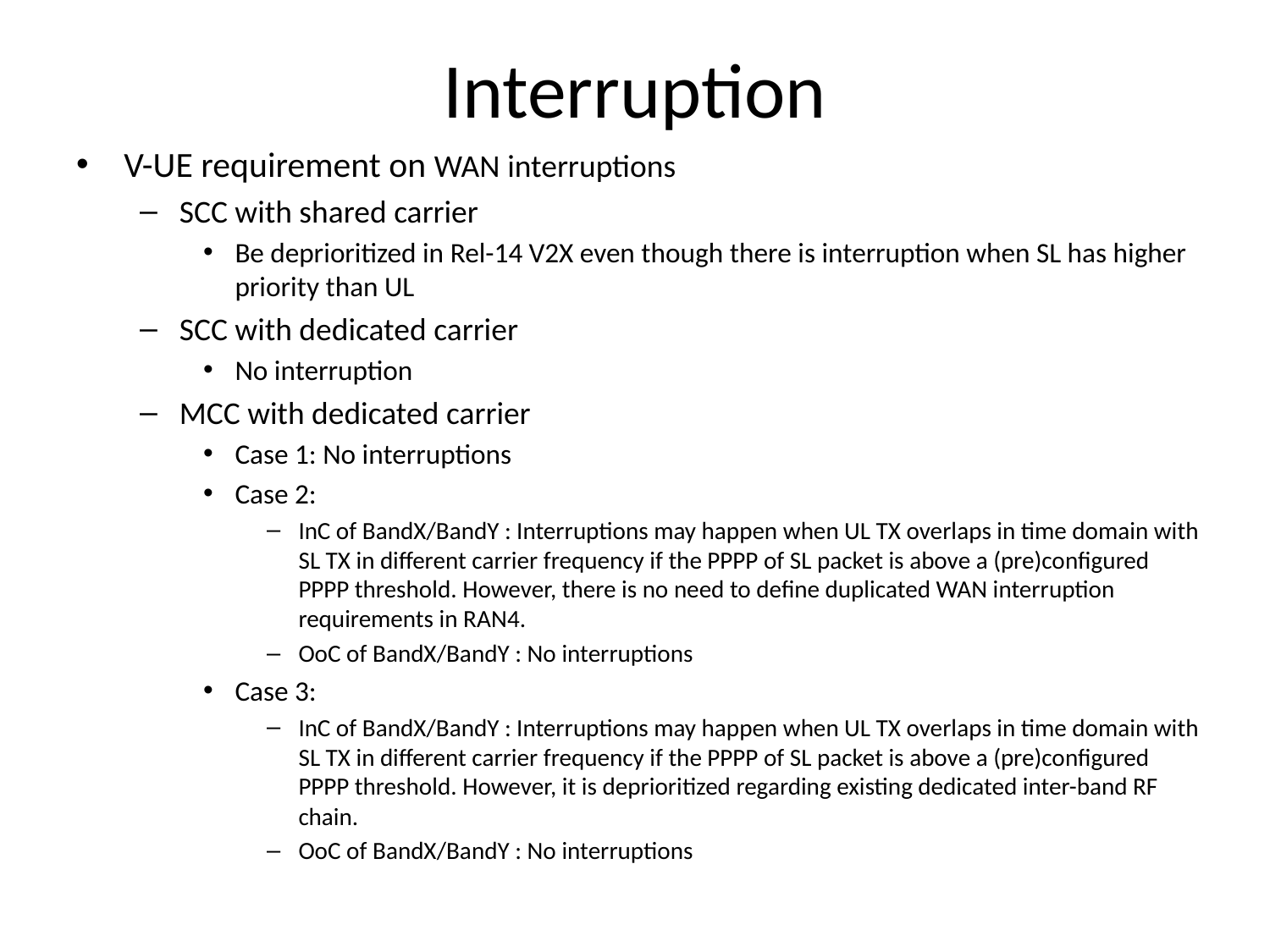

# Interruption
V-UE requirement on WAN interruptions
SCC with shared carrier
Be deprioritized in Rel-14 V2X even though there is interruption when SL has higher priority than UL
SCC with dedicated carrier
No interruption
MCC with dedicated carrier
Case 1: No interruptions
Case 2:
InC of BandX/BandY : Interruptions may happen when UL TX overlaps in time domain with SL TX in different carrier frequency if the PPPP of SL packet is above a (pre)configured PPPP threshold. However, there is no need to define duplicated WAN interruption requirements in RAN4.
OoC of BandX/BandY : No interruptions
Case 3:
InC of BandX/BandY : Interruptions may happen when UL TX overlaps in time domain with SL TX in different carrier frequency if the PPPP of SL packet is above a (pre)configured PPPP threshold. However, it is deprioritized regarding existing dedicated inter-band RF chain.
OoC of BandX/BandY : No interruptions